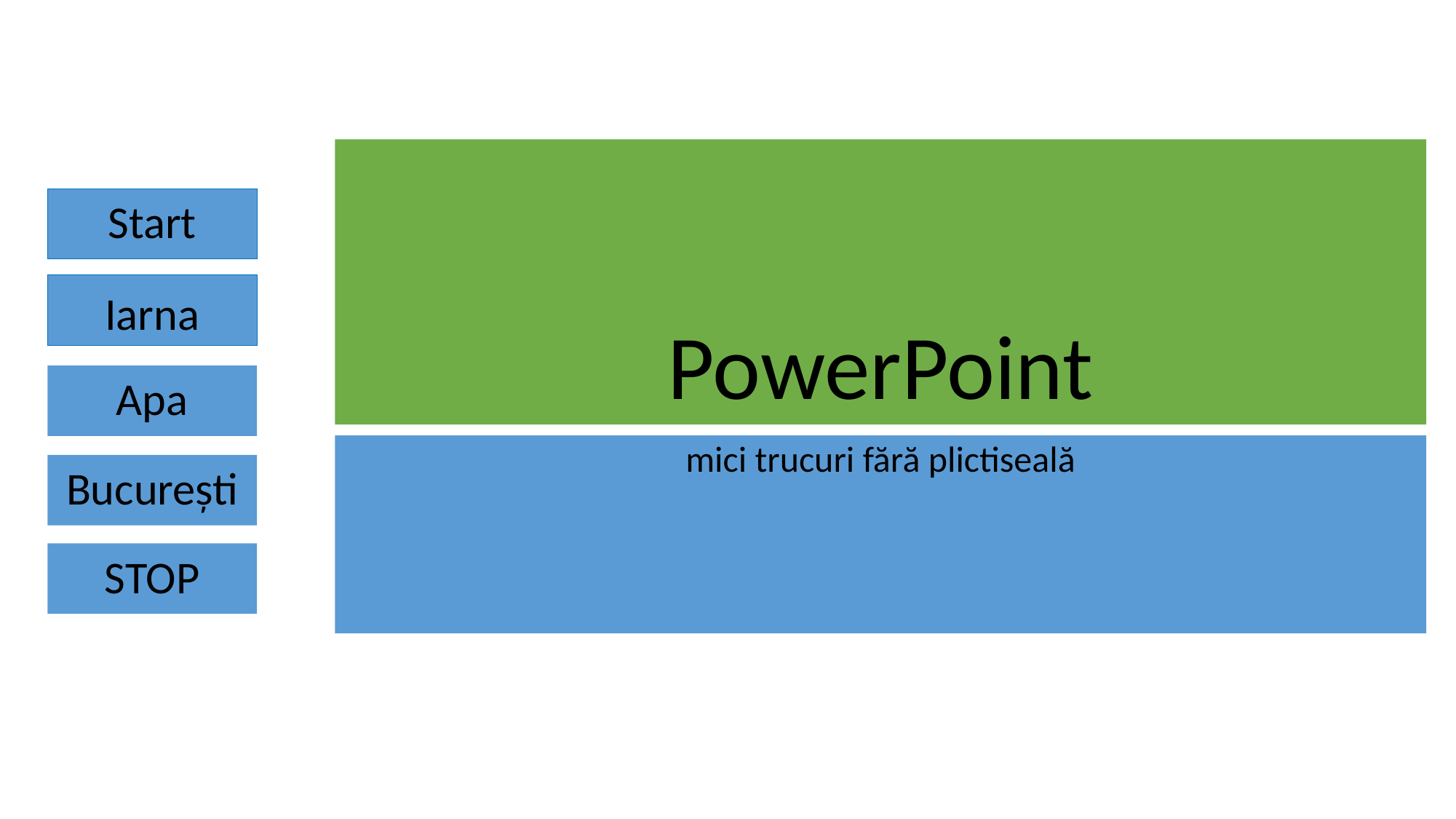

# PowerPoint
Start
Iarna
Apa
mici trucuri fără plictiseală
București
STOP